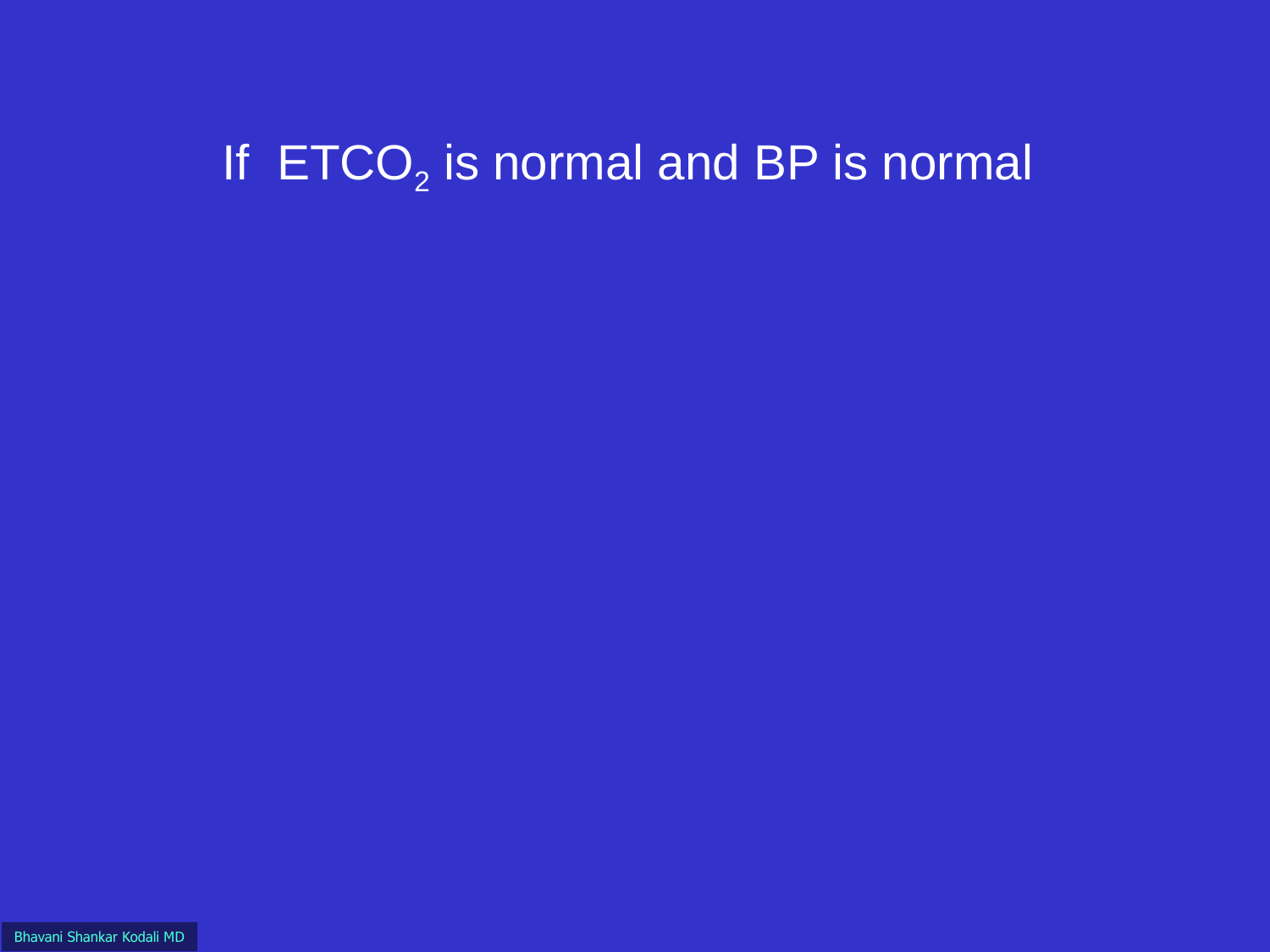

# If  ETCO2 is normal and BP is normal
Bhavani Shankar Kodali MD